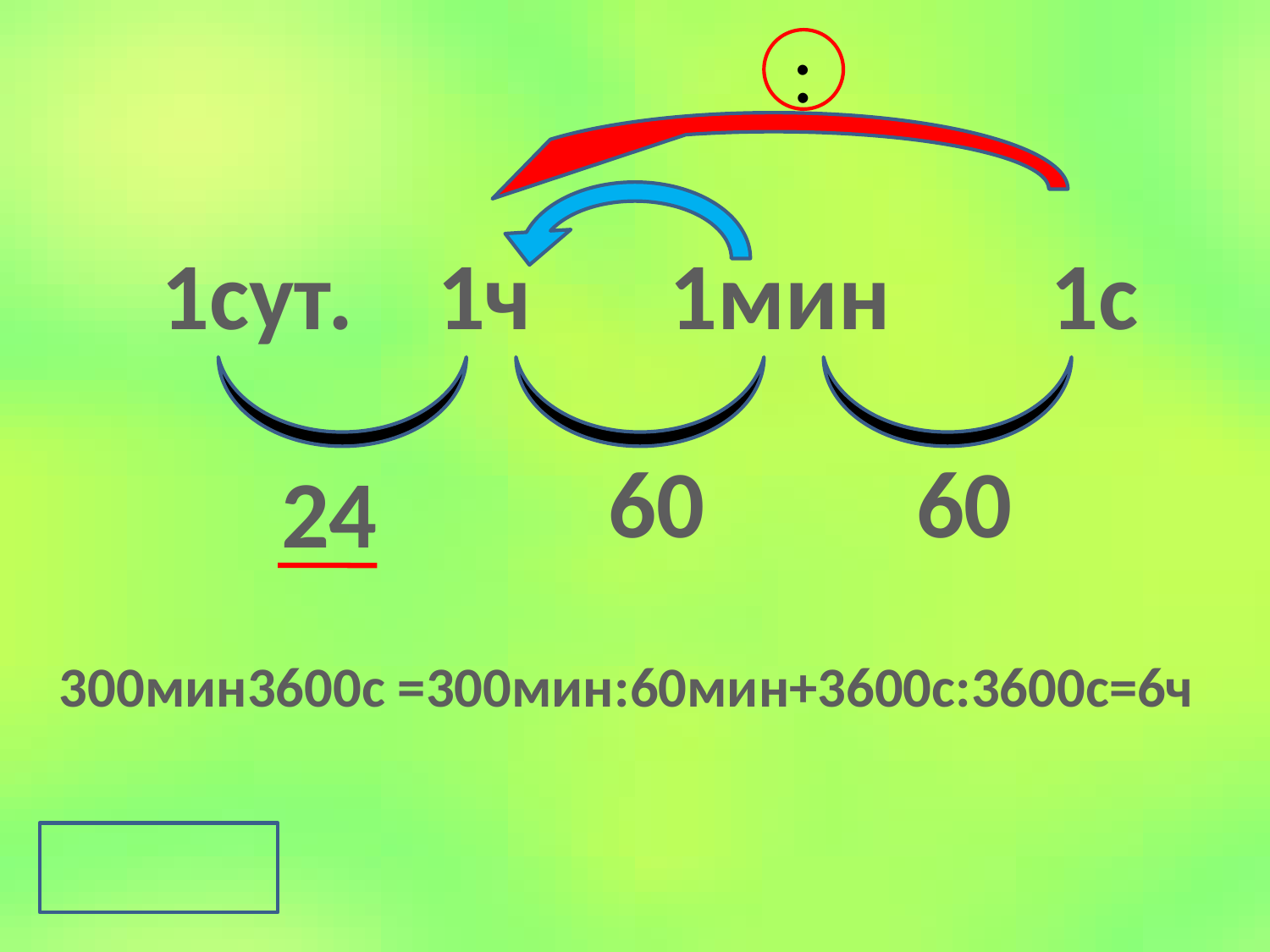

:

1сут.	 1ч		1мин		1с

60
60
24
300мин3600с =300мин:60мин+3600с:3600с=6ч